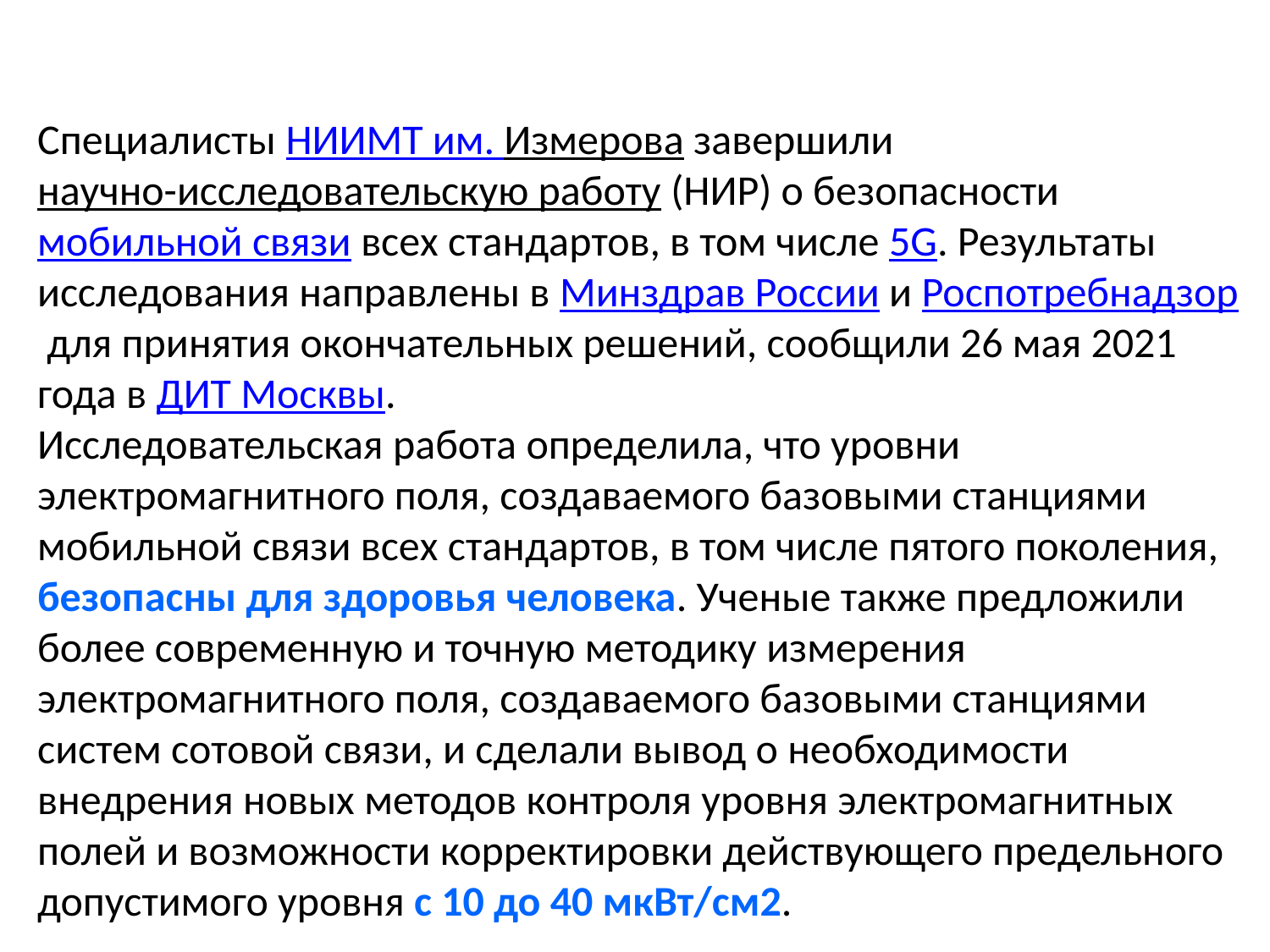

Специалисты НИИМТ им. Измерова завершили научно-исследовательскую работу (НИР) о безопасности мобильной связи всех стандартов, в том числе 5G. Результаты исследования направлены в Минздрав России и Роспотребнадзор для принятия окончательных решений, сообщили 26 мая 2021 года в ДИТ Москвы.
Исследовательская работа определила, что уровни электромагнитного поля, создаваемого базовыми станциями мобильной связи всех стандартов, в том числе пятого поколения, безопасны для здоровья человека. Ученые также предложили более современную и точную методику измерения электромагнитного поля, создаваемого базовыми станциями систем сотовой связи, и сделали вывод о необходимости внедрения новых методов контроля уровня электромагнитных полей и возможности корректировки действующего предельного допустимого уровня с 10 до 40 мкВт/см2.